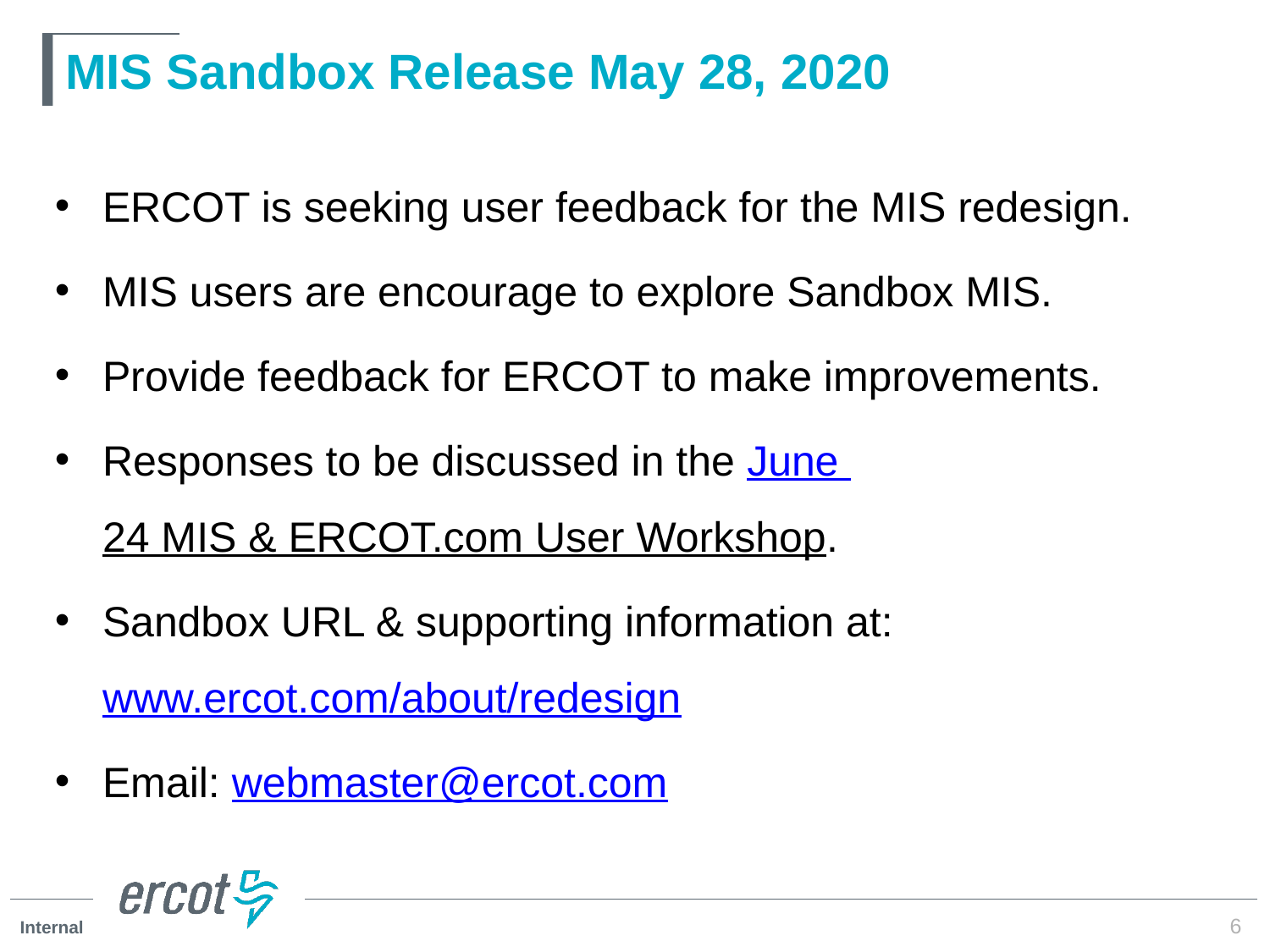

# MIS Sandbox Release May 28, 2020
ERCOT is seeking user feedback for the MIS redesign.
MIS users are encourage to explore Sandbox MIS.
Provide feedback for ERCOT to make improvements.
Responses to be discussed in the June 24 MIS & ERCOT.com User Workshop.
Sandbox URL & supporting information at: www.ercot.com/about/redesign
Email: webmaster@ercot.com

6